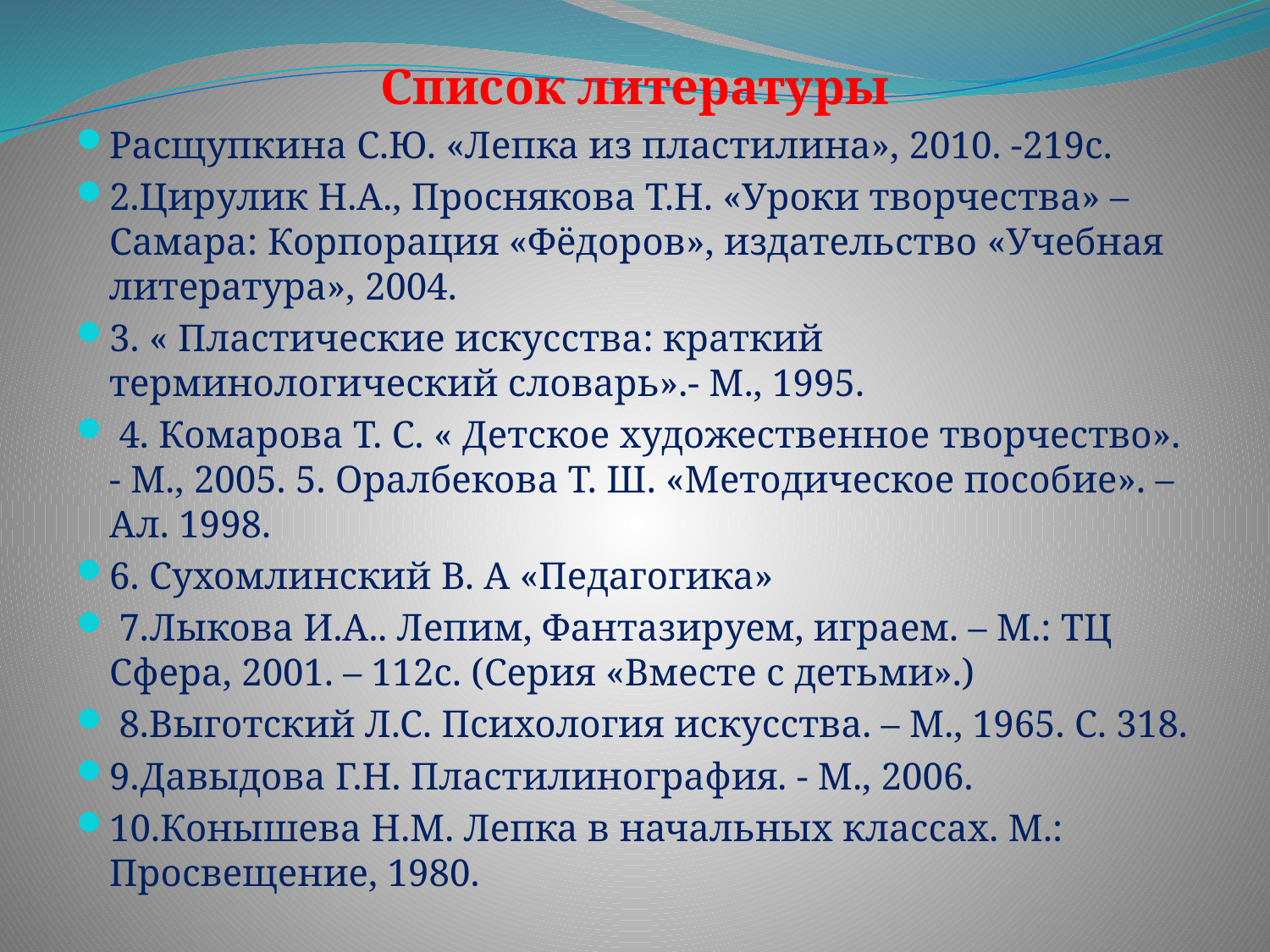

Список литературы
Расщупкина С.Ю. «Лепка из пластилина», 2010. -219с.
2.Цирулик Н.А., Проснякова Т.Н. «Уроки творчества» – Самара: Корпорация «Фёдоров», издательство «Учебная литература», 2004.
3. « Пластические искусства: краткий терминологический словарь».- М., 1995.
 4. Комарова Т. С. « Детское художественное творчество». - М., 2005. 5. Оралбекова Т. Ш. «Методическое пособие». – Ал. 1998.
6. Сухомлинский В. А «Педагогика»
 7.Лыкова И.А.. Лепим, Фантазируем, играем. – М.: ТЦ Сфера, 2001. – 112с. (Серия «Вместе с детьми».)
 8.Выготский Л.С. Психология искусства. – М., 1965. С. 318.
9.Давыдова Г.Н. Пластилинография. - М., 2006.
10.Конышева Н.М. Лепка в начальных классах. М.: Просвещение, 1980.

#